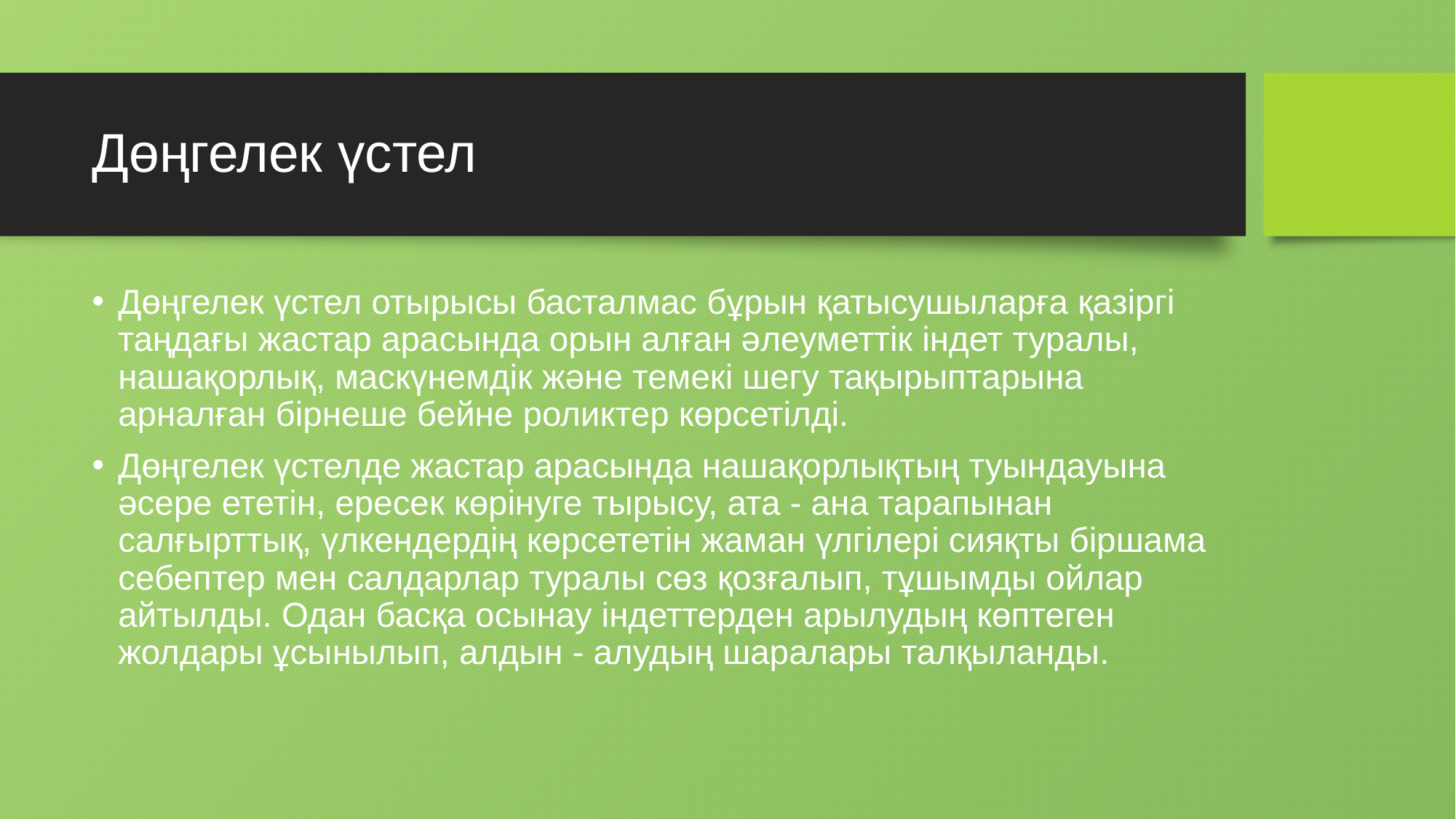

# Дөңгелек үстел
Дөңгелек үстел отырысы басталмас бұрын қатысушыларға қазіргі таңдағы жастар арасында орын алған әлеуметтік індет туралы, нашақорлық, маскүнемдік және темекі шегу тақырыптарына арналған бірнеше бейне роликтер көрсетілді.
Дөңгелек үстелде жастар арасында нашақорлықтың туындауына әсере ететін, ересек көрінуге тырысу, ата - ана тарапынан салғырттық, үлкендердің көрсететін жаман үлгілері сияқты біршама себептер мен салдарлар туралы сөз қозғалып, тұшымды ойлар айтылды. Одан басқа осынау індеттерден арылудың көптеген жолдары ұсынылып, алдын - алудың шаралары талқыланды.